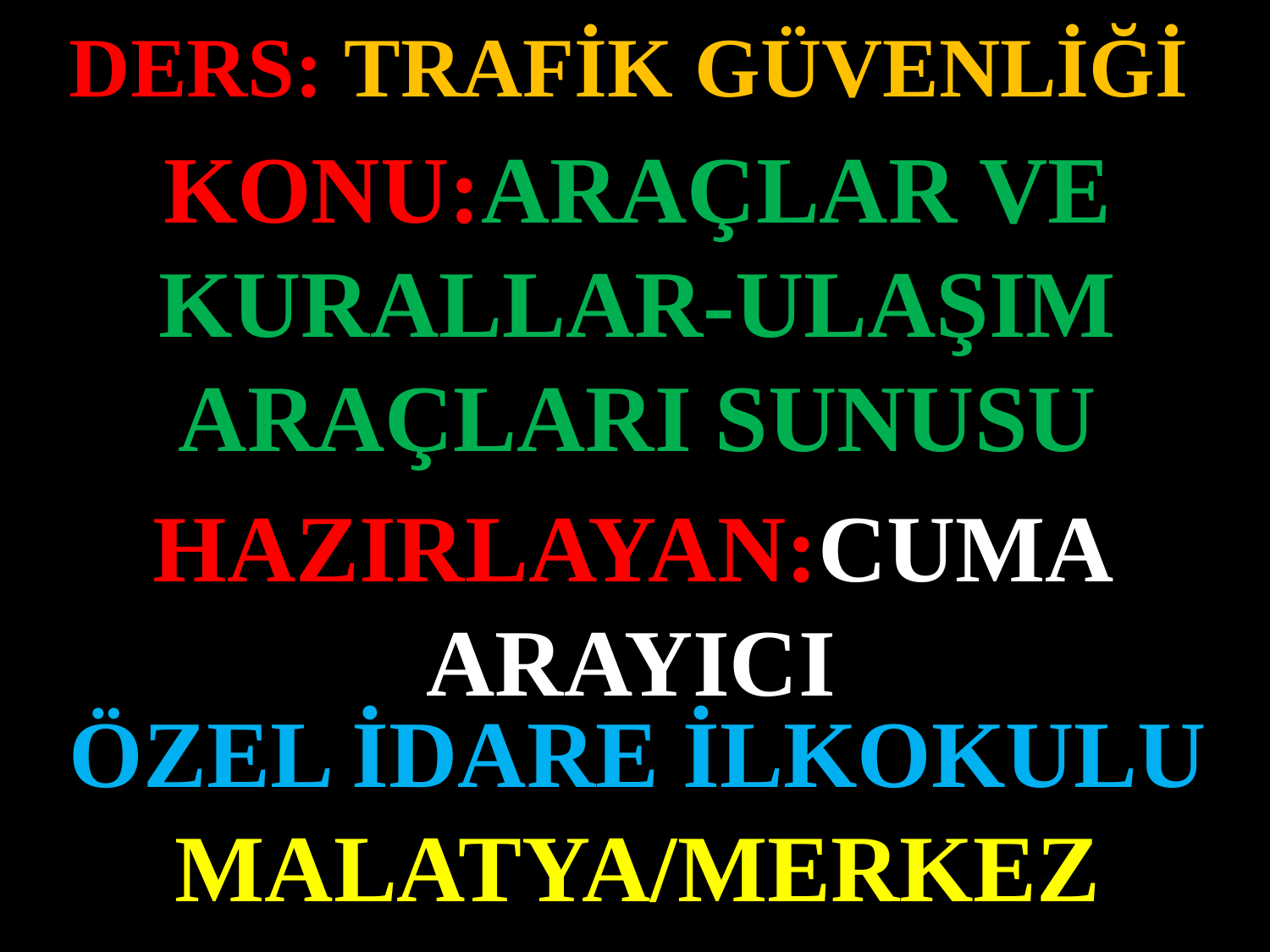

DERS: TRAFİK GÜVENLİĞİ
KONU:ARAÇLAR VE KURALLAR-ULAŞIM ARAÇLARI SUNUSU
#
HAZIRLAYAN:CUMA ARAYICI
ÖZEL İDARE İLKOKULU MALATYA/MERKEZ